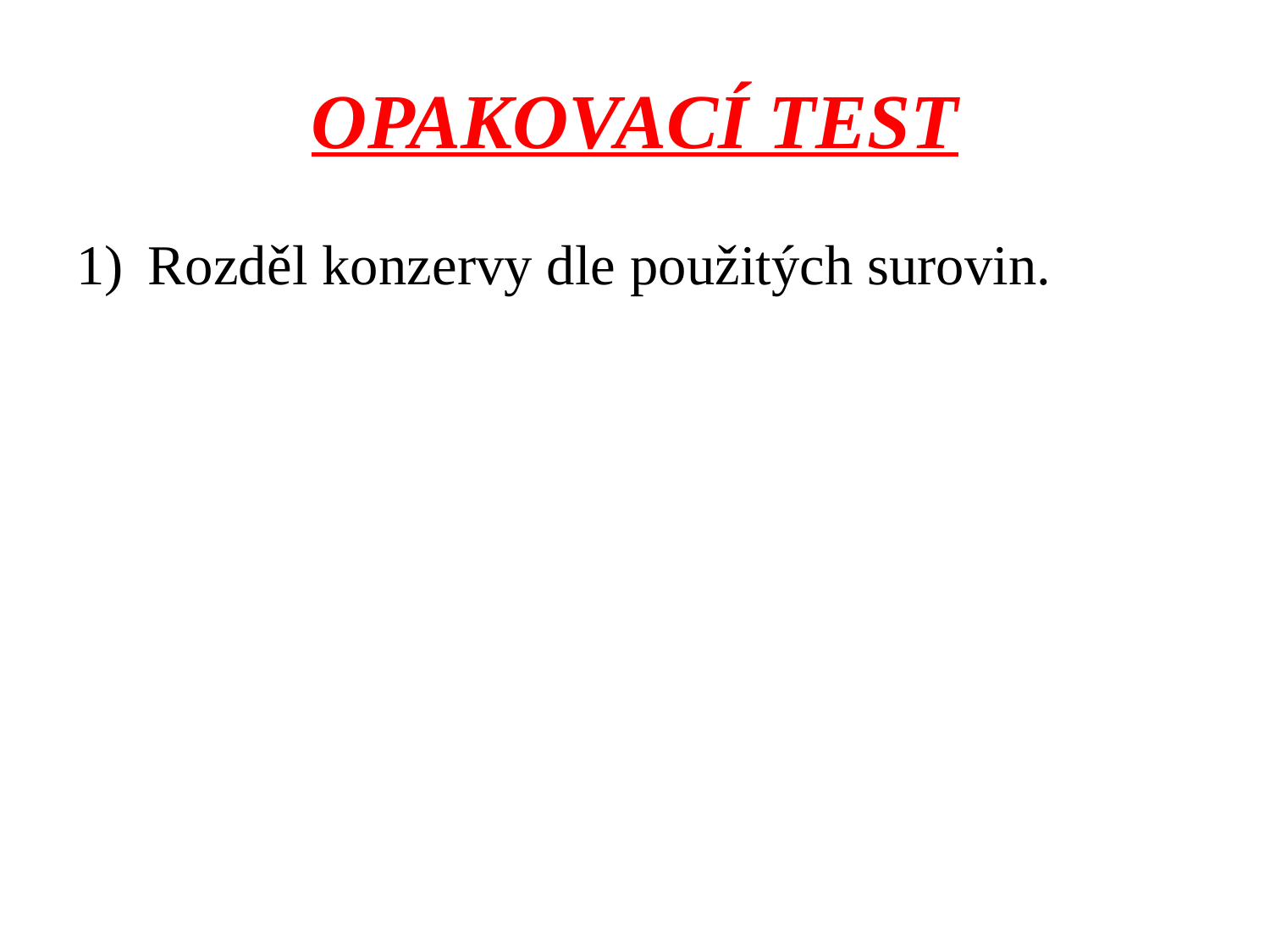

# OPAKOVACÍ TEST
Rozděl konzervy dle použitých surovin.